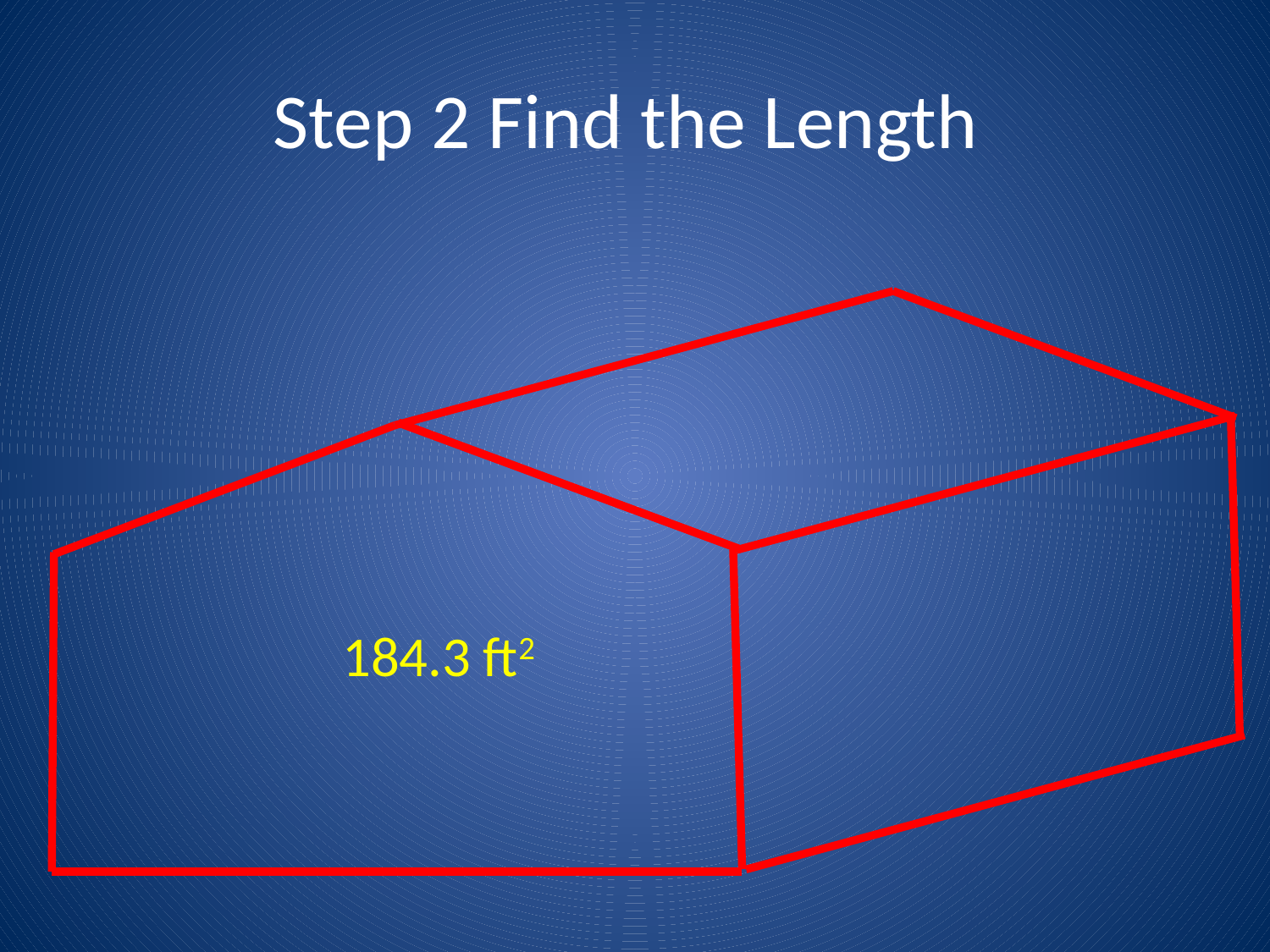

# Step 2 Find the Length
184.3 ft2